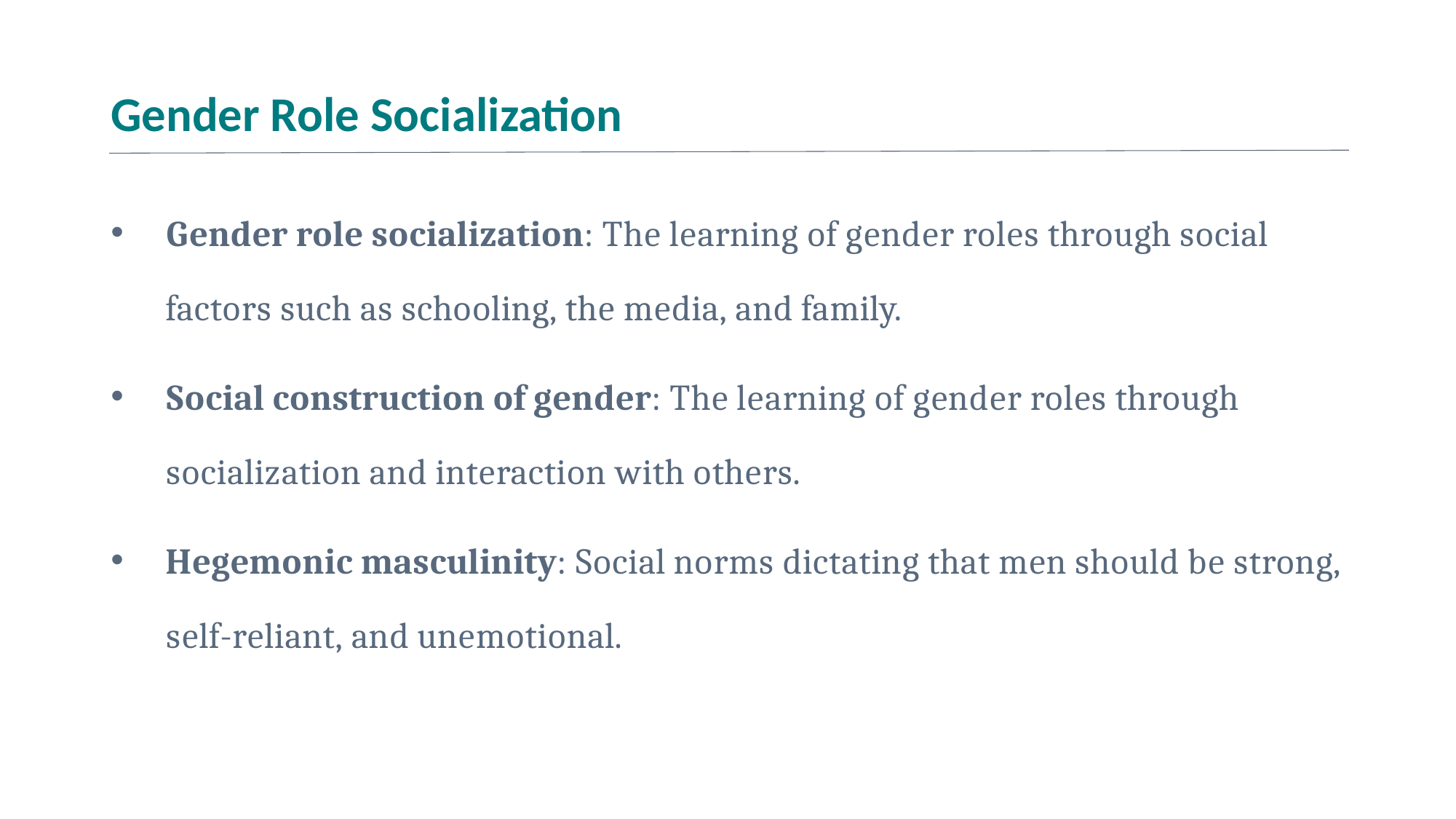

# Gender Role Socialization
Gender role socialization: The learning of gender roles through social factors such as schooling, the media, and family.
Social construction of gender: The learning of gender roles through socialization and interaction with others.
Hegemonic masculinity: Social norms dictating that men should be strong, self-reliant, and unemotional.